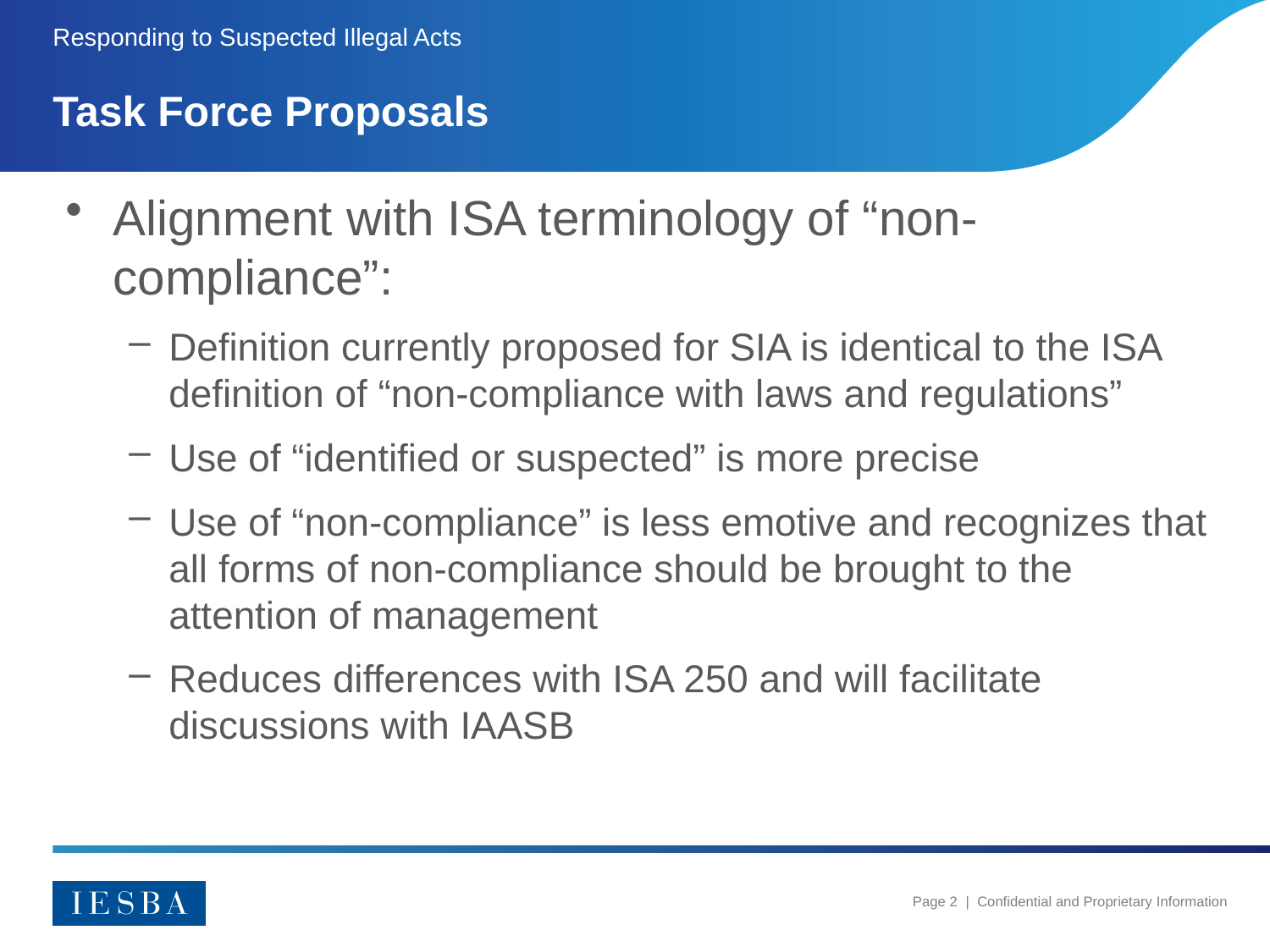

Responding to Suspected Illegal Acts

# Task Force Proposals
Alignment with ISA terminology of “non-compliance”:
Definition currently proposed for SIA is identical to the ISA definition of “non-compliance with laws and regulations”
Use of “identified or suspected” is more precise
Use of “non-compliance” is less emotive and recognizes that all forms of non-compliance should be brought to the attention of management
Reduces differences with ISA 250 and will facilitate discussions with IAASB